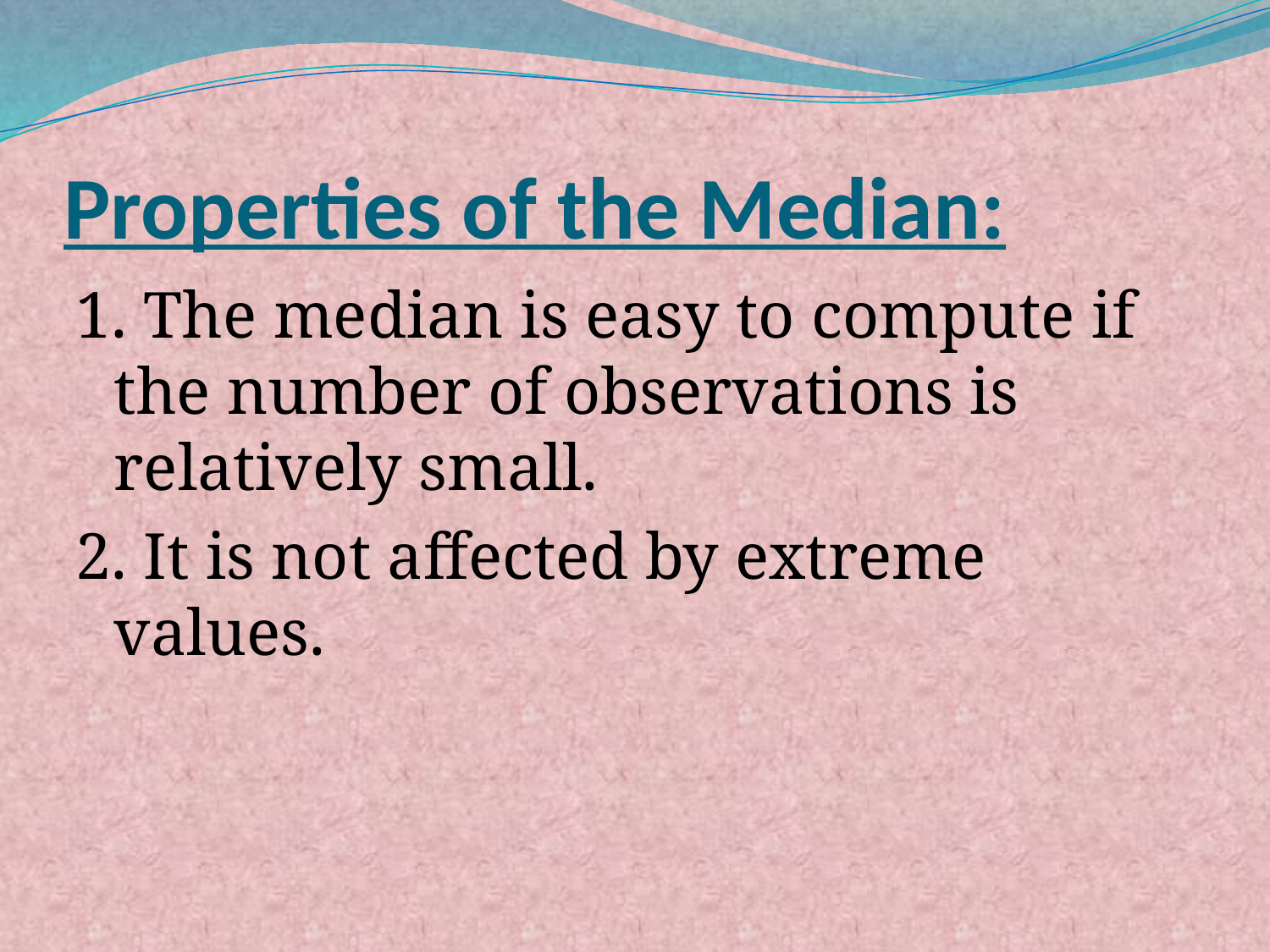

# Properties of the Median:
1. The median is easy to compute if the number of observations is relatively small.
2. It is not affected by extreme values.